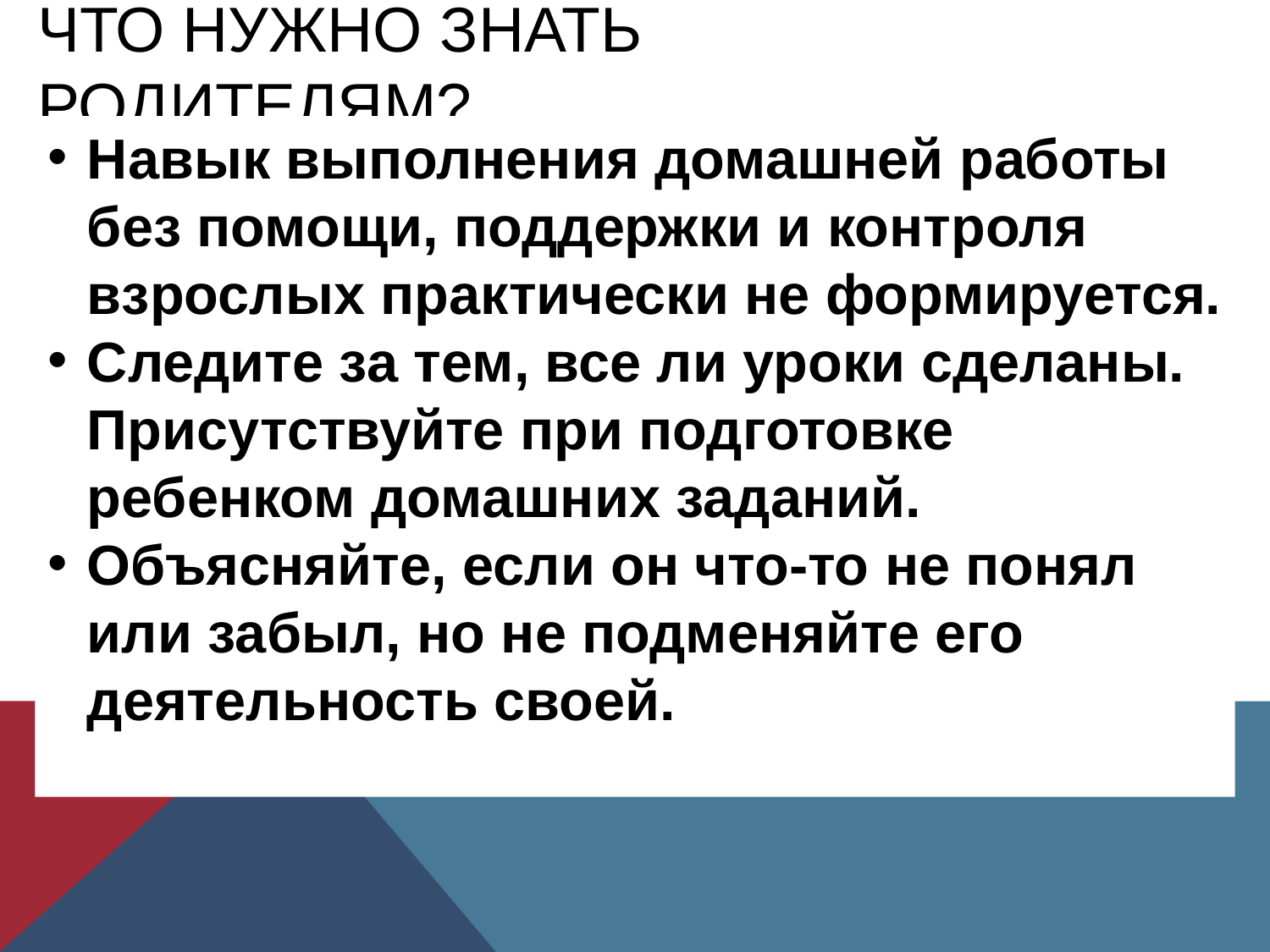

# Что нужно знать родителям?
Навык выполнения домашней работы без помощи, поддержки и контроля взрослых практически не формируется.
Следите за тем, все ли уроки сделаны. Присутствуйте при подготовке ребенком домашних заданий.
Объясняйте, если он что-то не понял или забыл, но не подменяйте его деятельность своей.